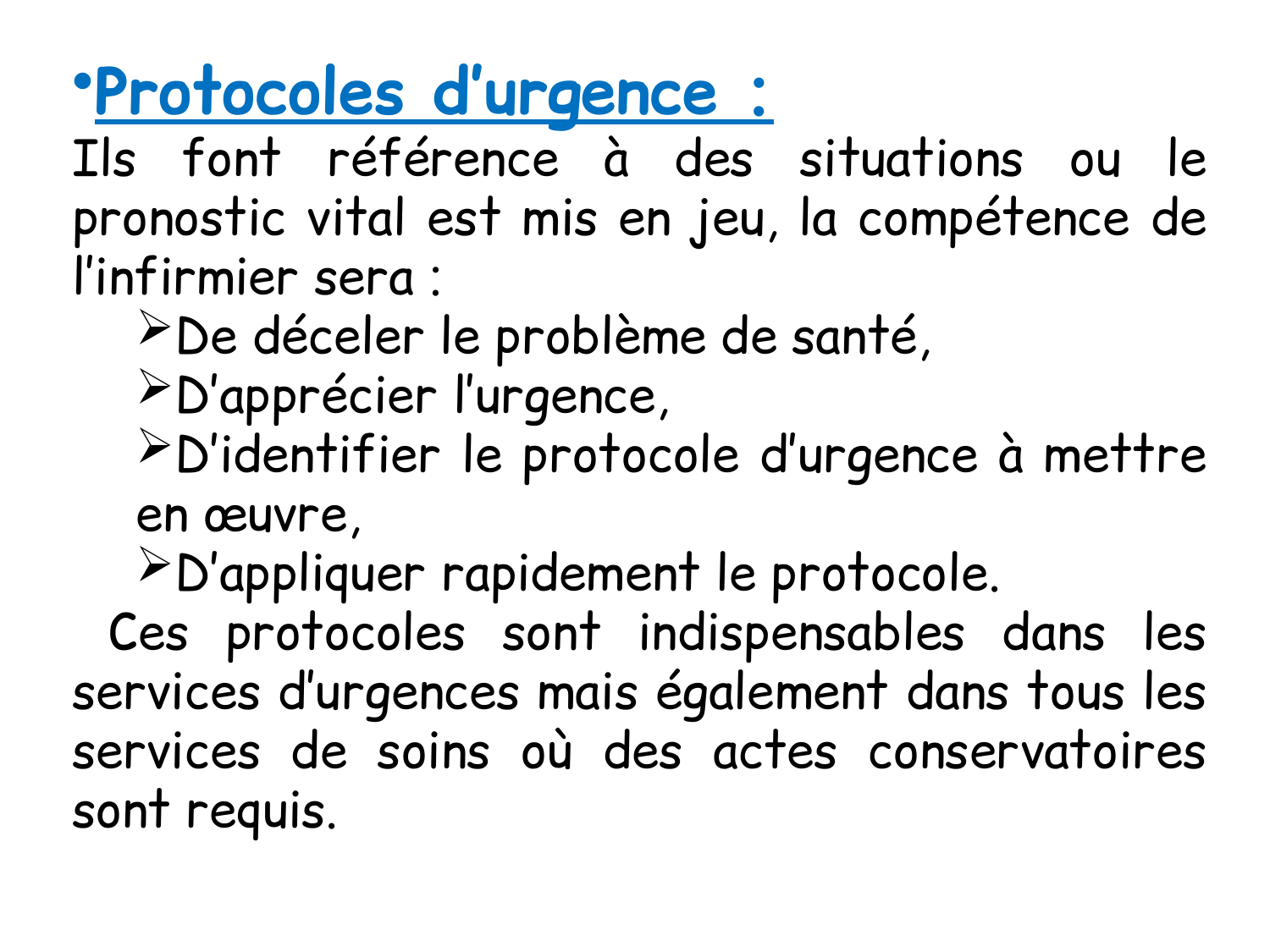

Protocoles d’urgence :
Ils font référence à des situations ou le pronostic vital est mis en jeu, la compétence de l’infirmier sera :
De déceler le problème de santé,
D’apprécier l’urgence,
D’identifier le protocole d’urgence à mettre en œuvre,
D’appliquer rapidement le protocole.
 Ces protocoles sont indispensables dans les services d’urgences mais également dans tous les services de soins où des actes conservatoires sont requis.